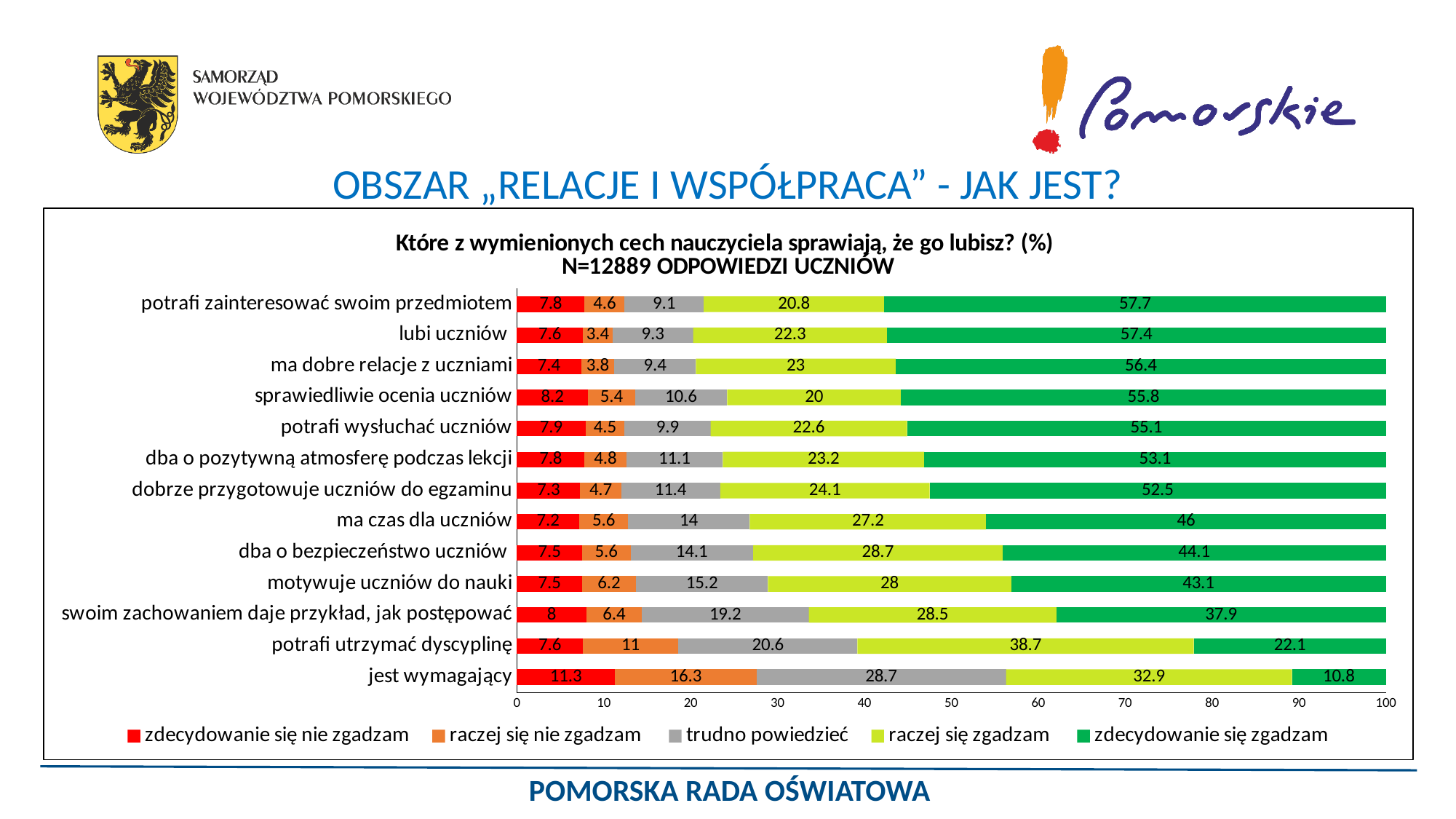

# OBSZAR „RELACJE I WSPÓŁPRACA” - JAK JEST?

### Chart: Które z wymienionych cech nauczyciela sprawiają, że go lubisz? (%)
N=12889 ODPOWIEDZI UCZNIÓW

| Category | zdecydowanie się nie zgadzam | raczej się nie zgadzam  | trudno powiedzieć | raczej się zgadzam  | zdecydowanie się zgadzam |
|---|---|---|---|---|---|
| jest wymagający | 11.3 | 16.3 | 28.7 | 32.9 | 10.8 |
| potrafi utrzymać dyscyplinę | 7.6 | 11.0 | 20.6 | 38.7 | 22.1 |
| swoim zachowaniem daje przykład, jak postępować | 8.0 | 6.4 | 19.2 | 28.5 | 37.9 |
| motywuje uczniów do nauki | 7.5 | 6.2 | 15.2 | 28.0 | 43.1 |
| dba o bezpieczeństwo uczniów  | 7.5 | 5.6 | 14.1 | 28.7 | 44.1 |
| ma czas dla uczniów | 7.2 | 5.6 | 14.0 | 27.2 | 46.0 |
| dobrze przygotowuje uczniów do egzaminu | 7.3 | 4.7 | 11.4 | 24.1 | 52.5 |
| dba o pozytywną atmosferę podczas lekcji | 7.8 | 4.8 | 11.1 | 23.2 | 53.1 |
| potrafi wysłuchać uczniów | 7.9 | 4.5 | 9.9 | 22.6 | 55.1 |
| sprawiedliwie ocenia uczniów | 8.200000000000001 | 5.4 | 10.6 | 20.0 | 55.8 |
| ma dobre relacje z uczniami | 7.4 | 3.8 | 9.4 | 23.0 | 56.4 |
| lubi uczniów  | 7.6 | 3.4 | 9.3 | 22.3 | 57.4 |
| potrafi zainteresować swoim przedmiotem | 7.8 | 4.6 | 9.1 | 20.8 | 57.7 |